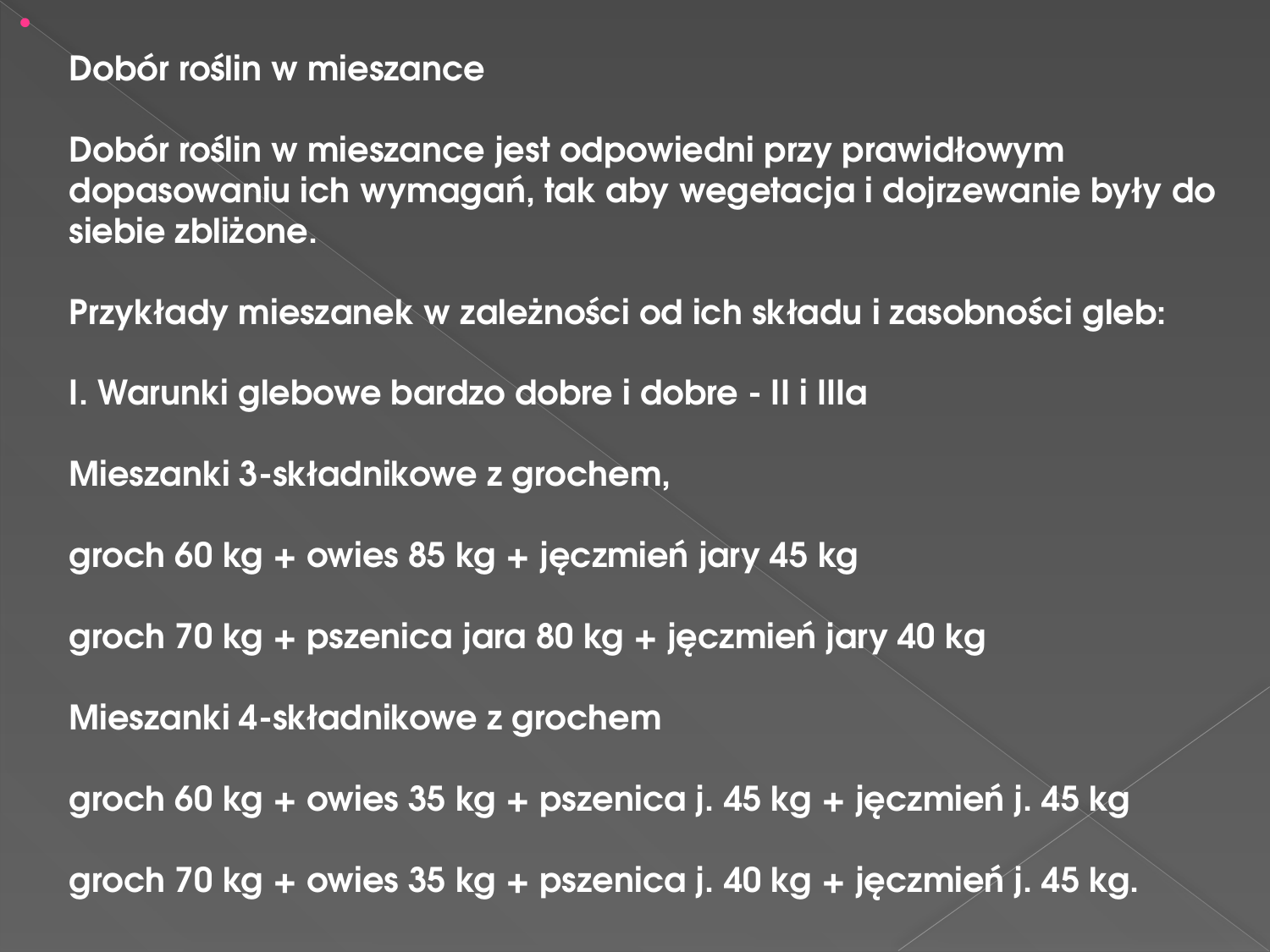

Dobór roślin w mieszance
Dobór roślin w mieszance jest odpowiedni przy prawidłowym dopasowaniu ich wymagań, tak aby wegetacja i dojrzewanie były do siebie zbliżone.
Przykłady mieszanek w zależności od ich składu i zasobności gleb:
I. Warunki glebowe bardzo dobre i dobre - II i IIIa
Mieszanki 3-składnikowe z grochem,
groch 60 kg + owies 85 kg + jęczmień jary 45 kg
groch 70 kg + pszenica jara 80 kg + jęczmień jary 40 kg
Mieszanki 4-składnikowe z grochem
groch 60 kg + owies 35 kg + pszenica j. 45 kg + jęczmień j. 45 kg
groch 70 kg + owies 35 kg + pszenica j. 40 kg + jęczmień j. 45 kg.